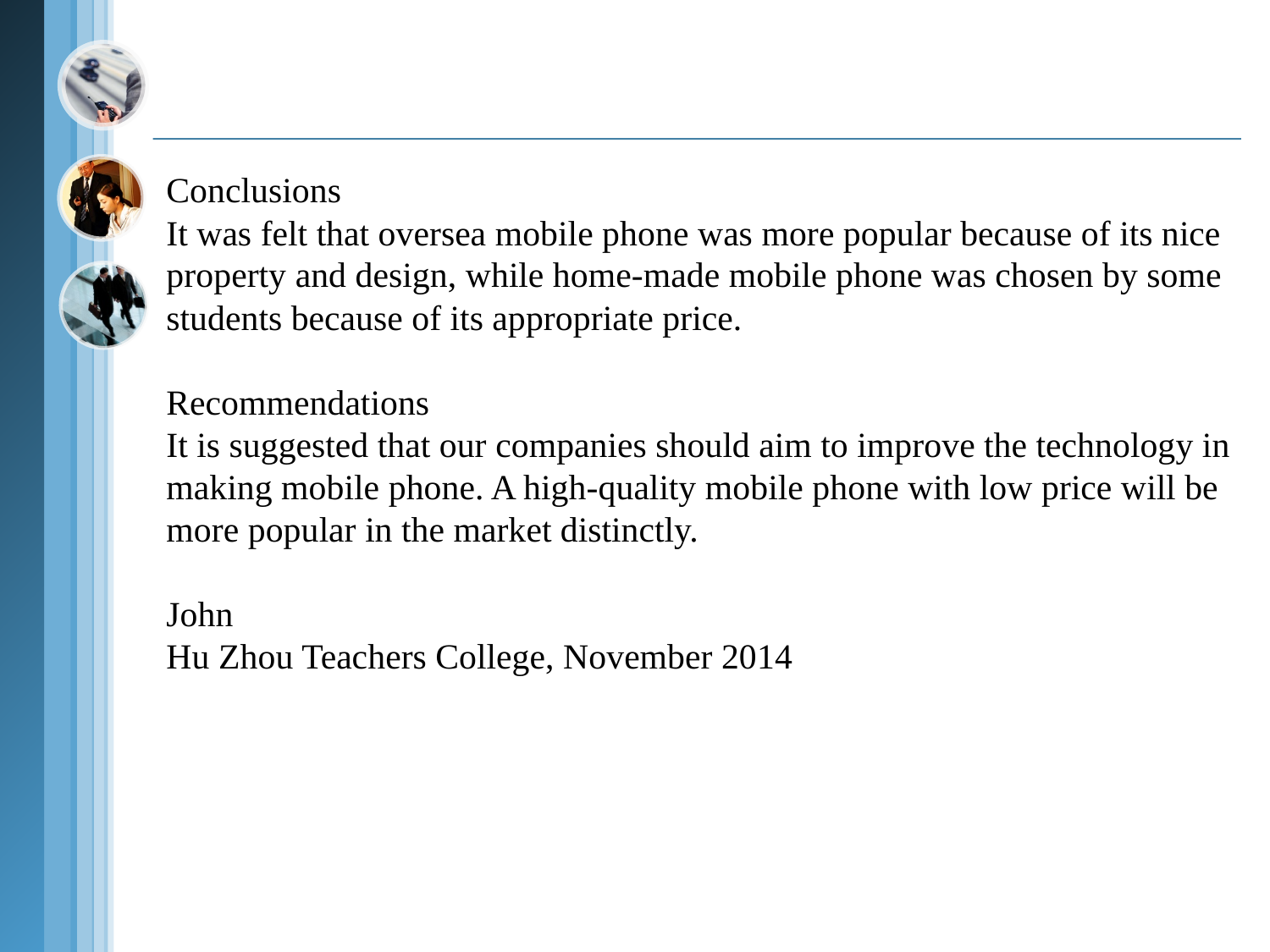

Conclusions
It was felt that oversea mobile phone was more popular because of its nice
property and design, while home-made mobile phone was chosen by some
students because of its appropriate price.

Recommendations
It is suggested that our companies should aim to improve the technology in
making mobile phone. A high-quality mobile phone with low price will be
more popular in the market distinctly.

John
Hu Zhou Teachers College, November 2014